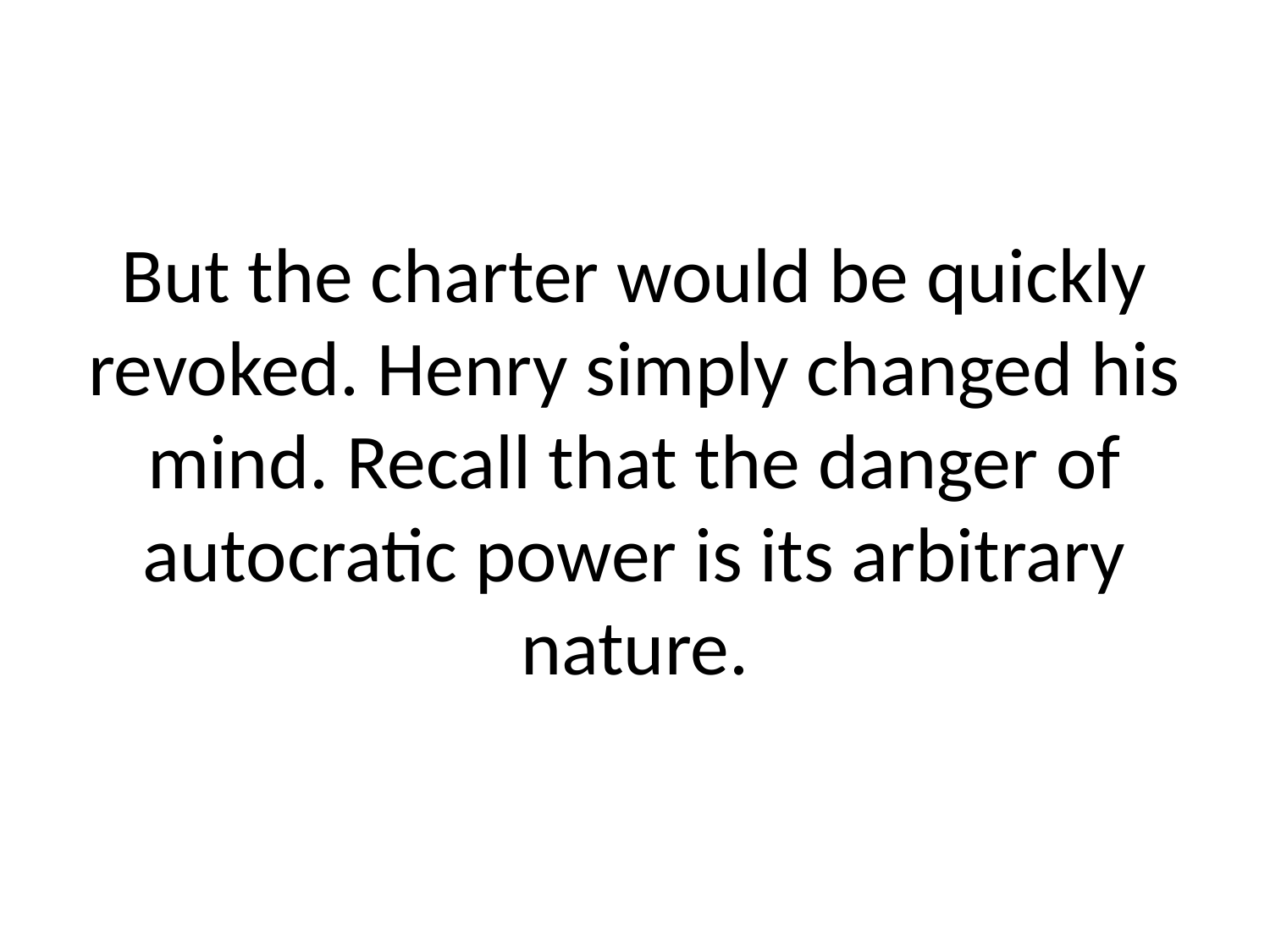

# But the charter would be quickly revoked. Henry simply changed his mind. Recall that the danger of autocratic power is its arbitrary nature.